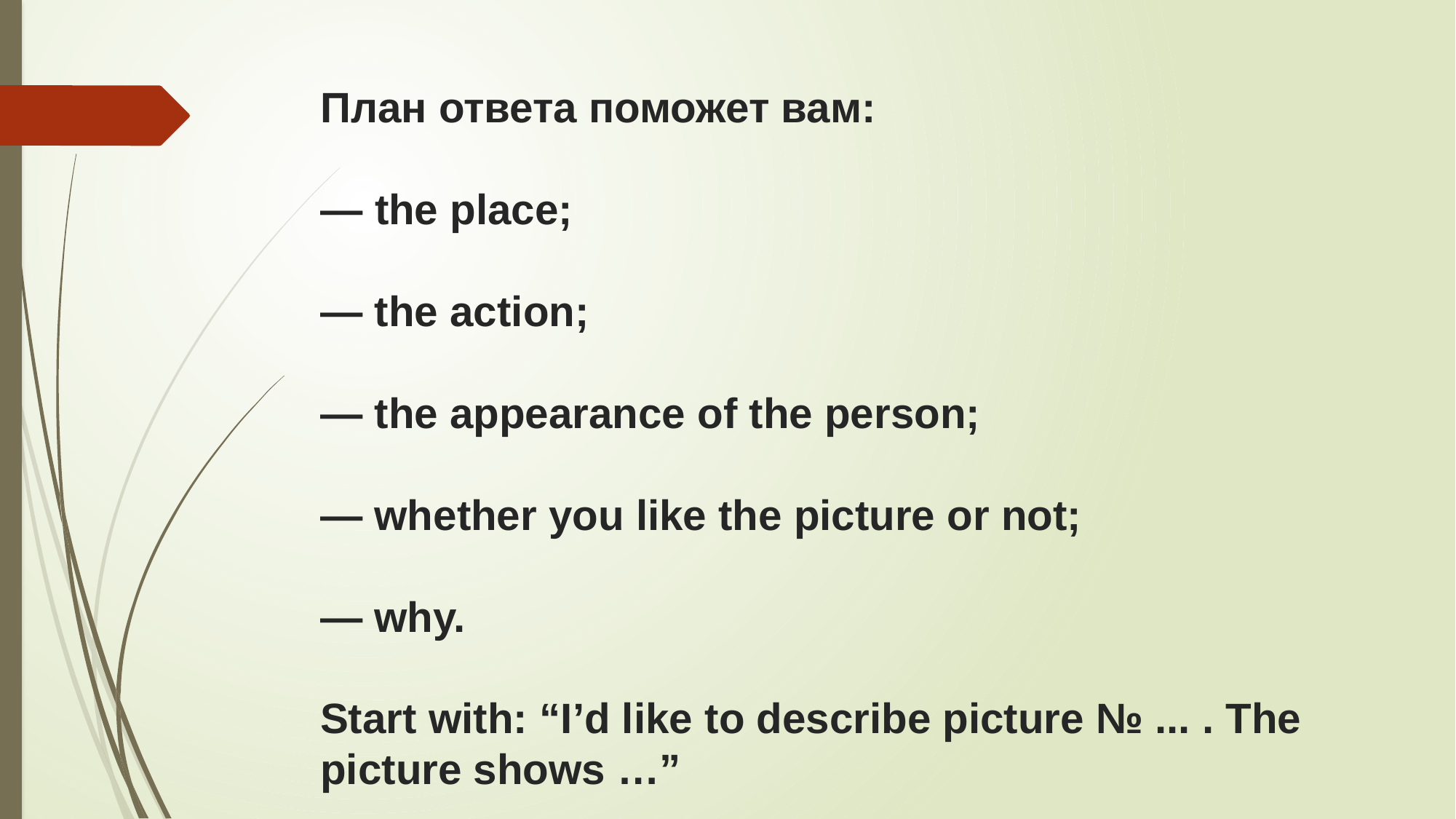

# План ответа поможет вам: — the place; — the action; — the appearance of the person; — whether you like the picture or not; — why. Start with: “I’d like to describe picture № ... . The picture shows …”